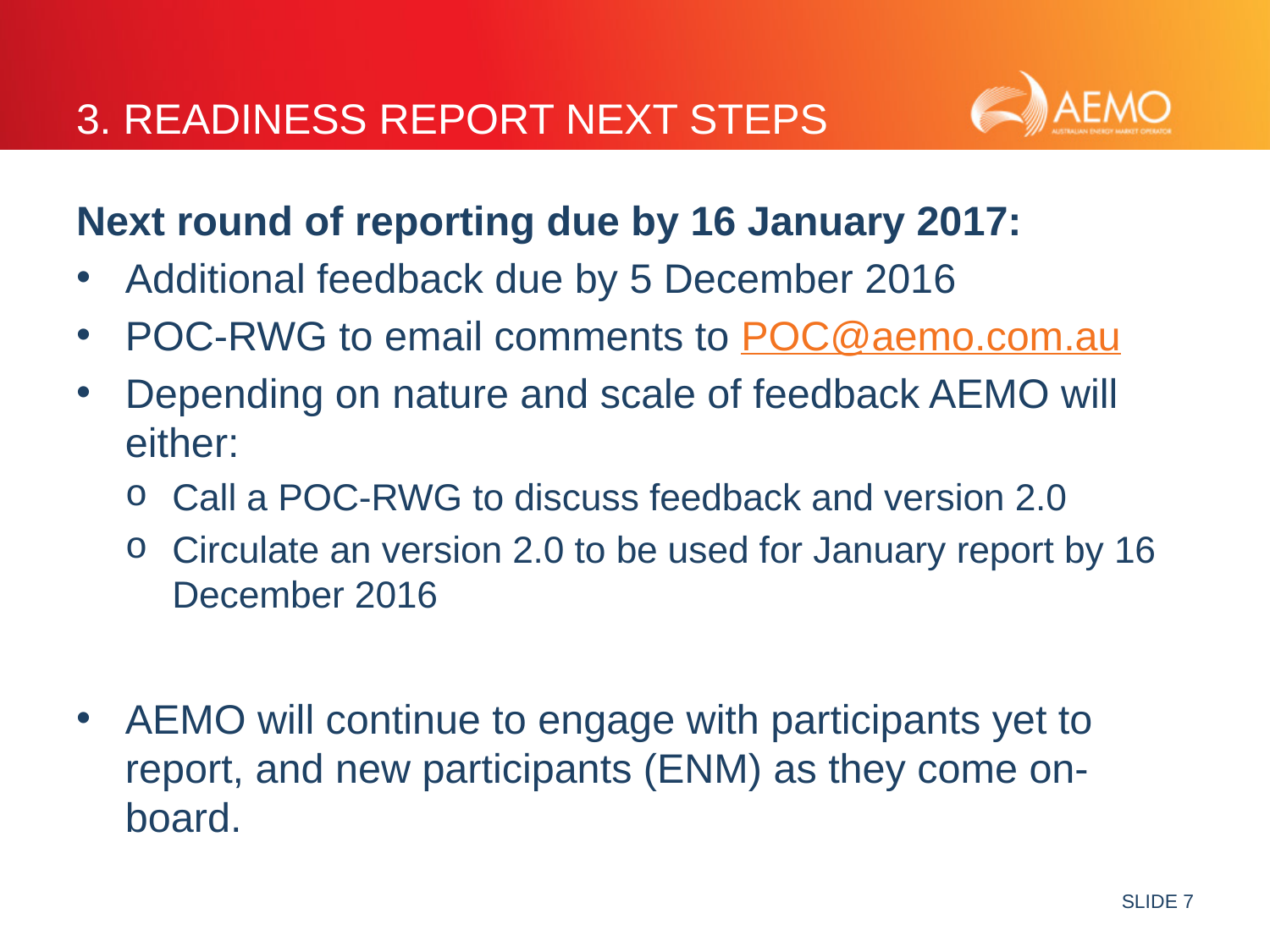

# 3. Readiness report NexT STEPS
Next round of reporting due by 16 January 2017:
Additional feedback due by 5 December 2016
POC-RWG to email comments to POC@aemo.com.au
Depending on nature and scale of feedback AEMO will either:
Call a POC-RWG to discuss feedback and version 2.0
Circulate an version 2.0 to be used for January report by 16 December 2016

AEMO will continue to engage with participants yet to report, and new participants (ENM) as they come on-board.